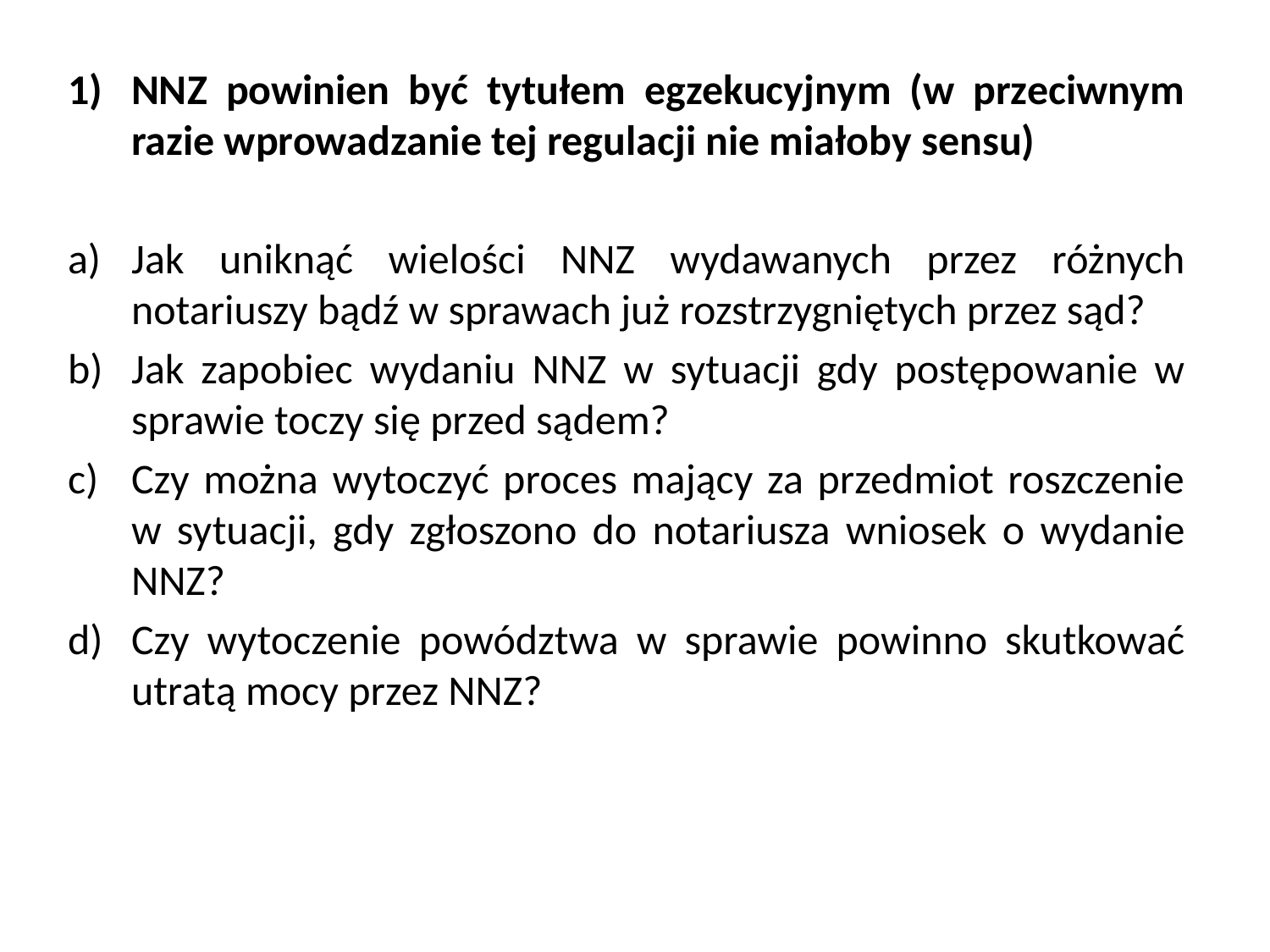

NNZ powinien być tytułem egzekucyjnym (w przeciwnym razie wprowadzanie tej regulacji nie miałoby sensu)

Jak uniknąć wielości NNZ wydawanych przez różnych notariuszy bądź w sprawach już rozstrzygniętych przez sąd?
Jak zapobiec wydaniu NNZ w sytuacji gdy postępowanie w sprawie toczy się przed sądem?
Czy można wytoczyć proces mający za przedmiot roszczenie w sytuacji, gdy zgłoszono do notariusza wniosek o wydanie NNZ?
Czy wytoczenie powództwa w sprawie powinno skutkować utratą mocy przez NNZ?